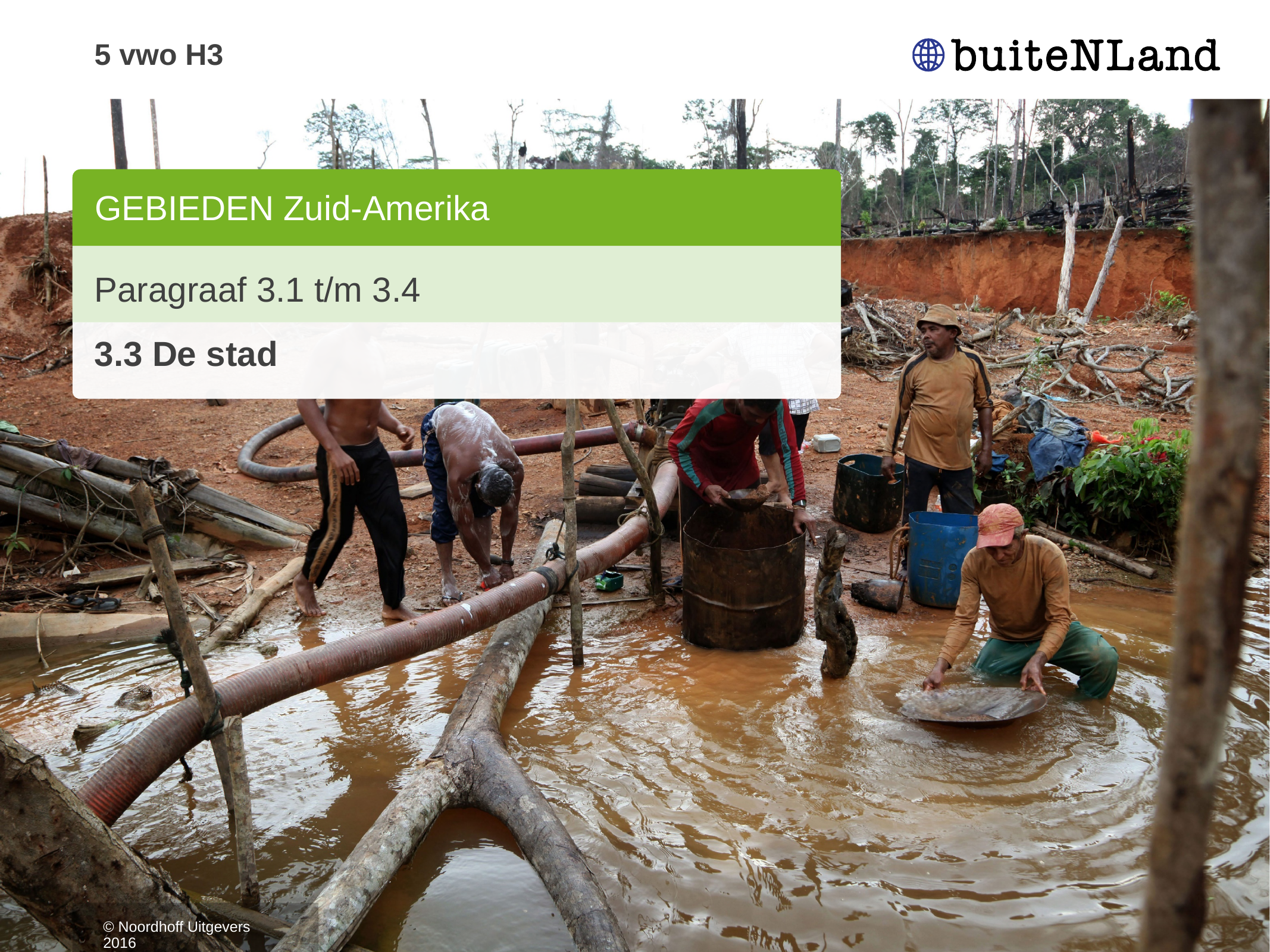

5 vwo H3
GEBIEDEN Zuid-Amerika

Paragraaf 3.1 t/m 3.4
# 3.3 De stad